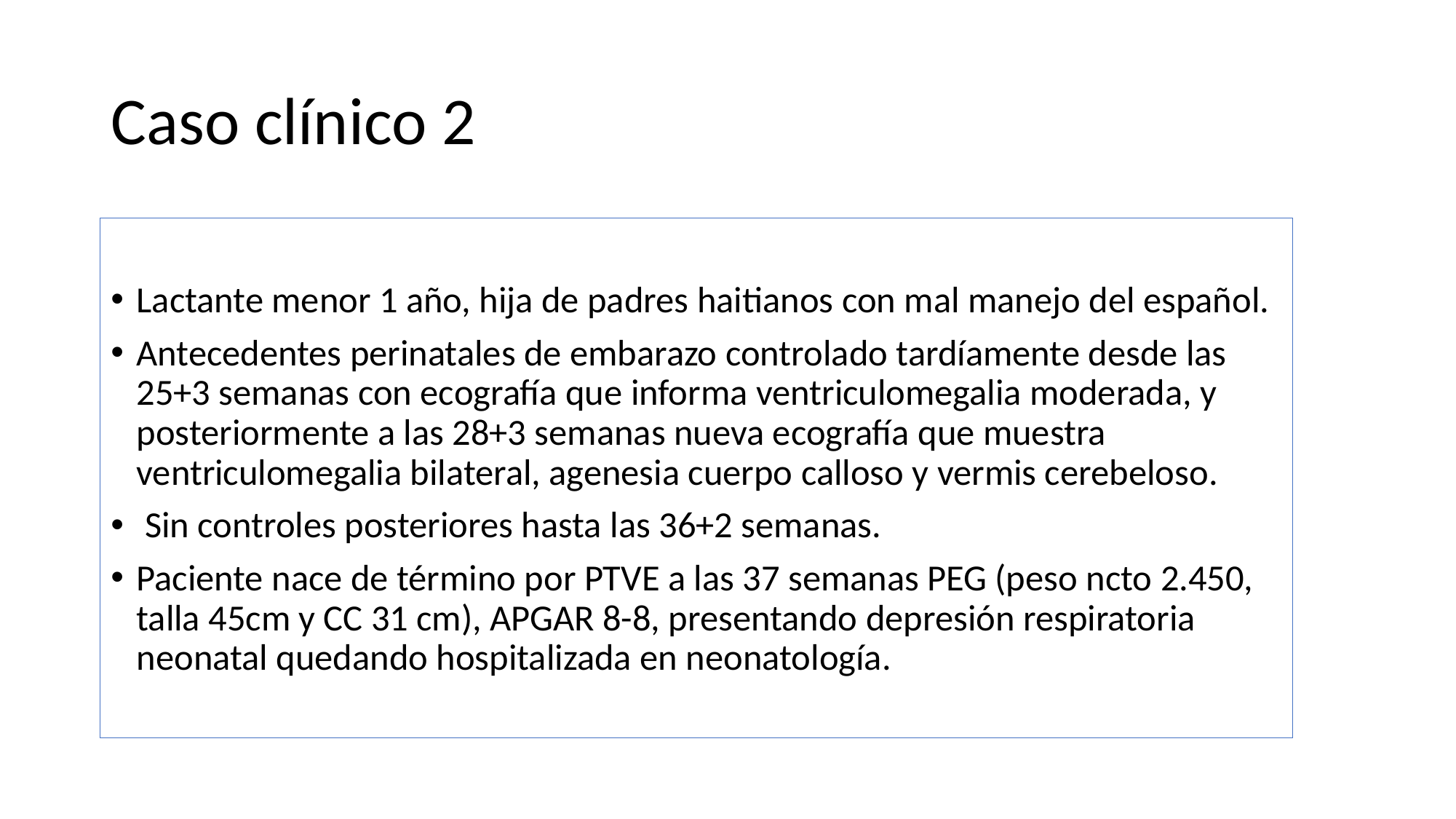

# Caso clínico 2

Lactante menor 1 año, hija de padres haitianos con mal manejo del español.
Antecedentes perinatales de embarazo controlado tardíamente desde las 25+3 semanas con ecografía que informa ventriculomegalia moderada, y posteriormente a las 28+3 semanas nueva ecografía que muestra ventriculomegalia bilateral, agenesia cuerpo calloso y vermis cerebeloso.
 Sin controles posteriores hasta las 36+2 semanas.
Paciente nace de término por PTVE a las 37 semanas PEG (peso ncto 2.450, talla 45cm y CC 31 cm), APGAR 8-8, presentando depresión respiratoria neonatal quedando hospitalizada en neonatología.